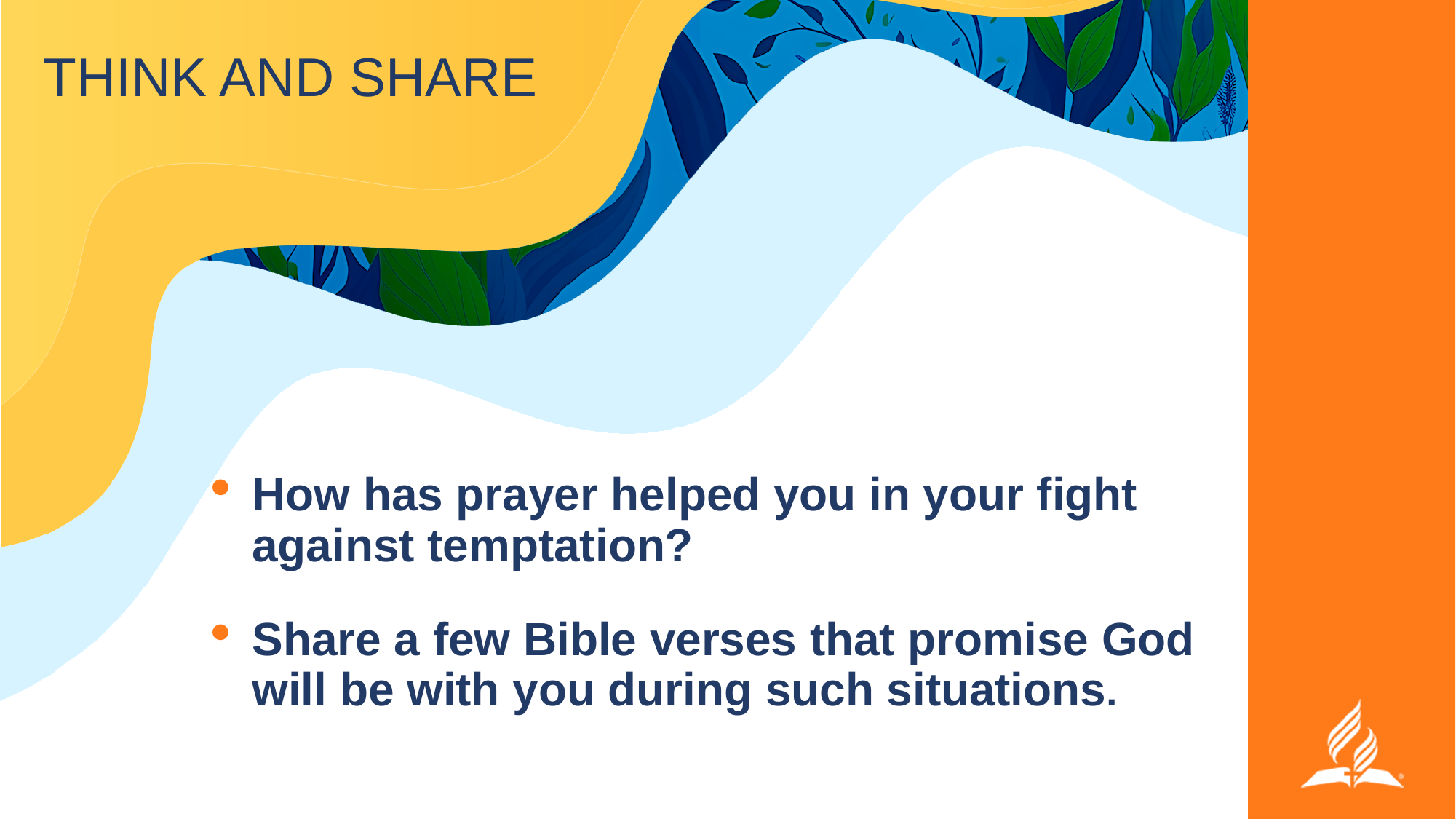

# THINK AND SHARE
How has prayer helped you in your fight against temptation?

Share a few Bible verses that promise God will be with you during such situations.